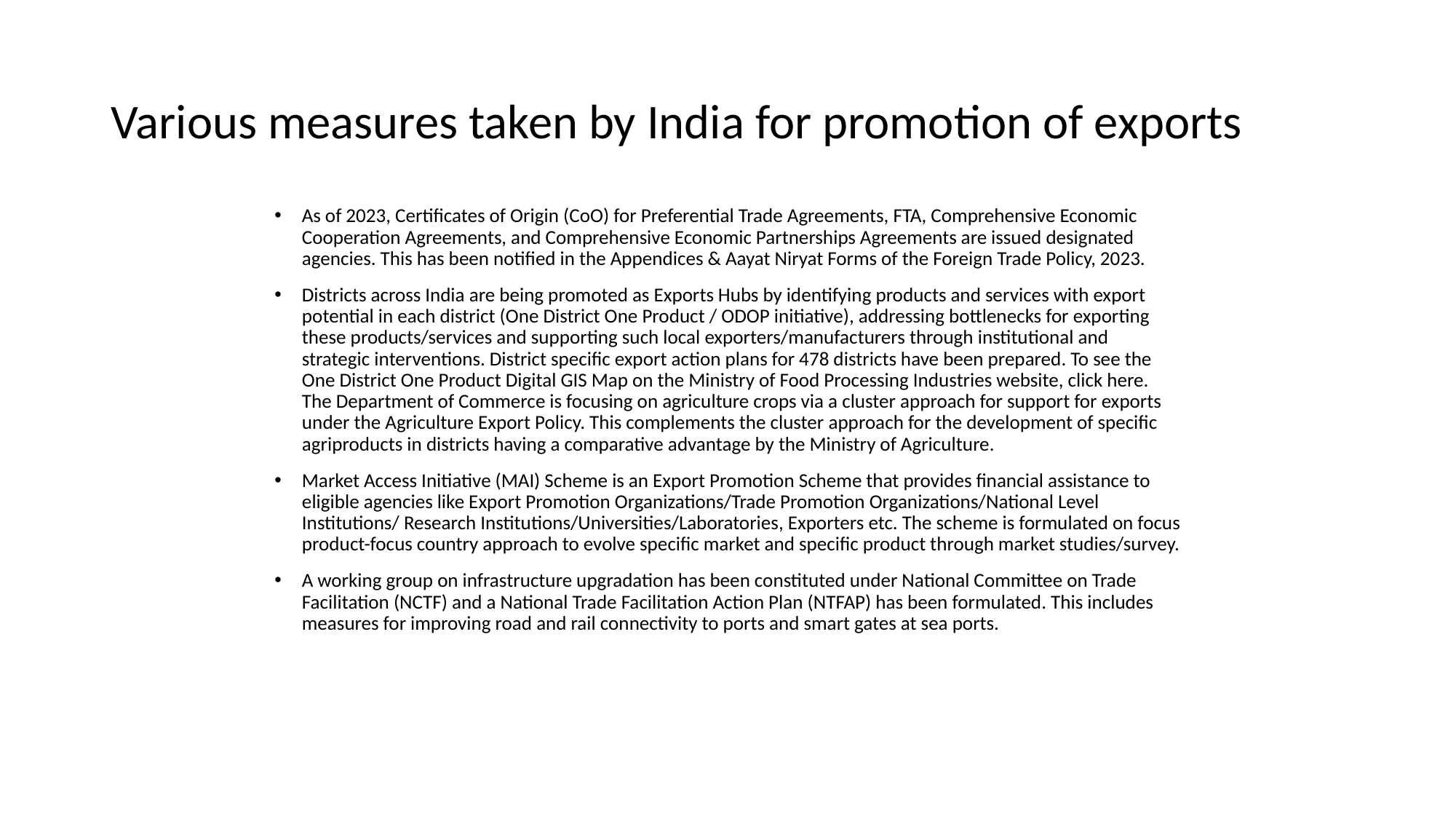

# Various measures taken by India for promotion of exports
As of 2023, Certificates of Origin (CoO) for Preferential Trade Agreements, FTA, Comprehensive Economic Cooperation Agreements, and Comprehensive Economic Partnerships Agreements are issued designated agencies. This has been notified in the Appendices & Aayat Niryat Forms of the Foreign Trade Policy, 2023.
Districts across India are being promoted as Exports Hubs by identifying products and services with export potential in each district (One District One Product / ODOP initiative), addressing bottlenecks for exporting these products/services and supporting such local exporters/manufacturers through institutional and strategic interventions. District specific export action plans for 478 districts have been prepared. To see the One District One Product Digital GIS Map on the Ministry of Food Processing Industries website, click here. The Department of Commerce is focusing on agriculture crops via a cluster approach for support for exports under the Agriculture Export Policy. This complements the cluster approach for the development of specific agriproducts in districts having a comparative advantage by the Ministry of Agriculture.
Market Access Initiative (MAI) Scheme is an Export Promotion Scheme that provides financial assistance to eligible agencies like Export Promotion Organizations/Trade Promotion Organizations/National Level Institutions/ Research Institutions/Universities/Laboratories, Exporters etc. The scheme is formulated on focus product-focus country approach to evolve specific market and specific product through market studies/survey.
A working group on infrastructure upgradation has been constituted under National Committee on Trade Facilitation (NCTF) and a National Trade Facilitation Action Plan (NTFAP) has been formulated. This includes measures for improving road and rail connectivity to ports and smart gates at sea ports.